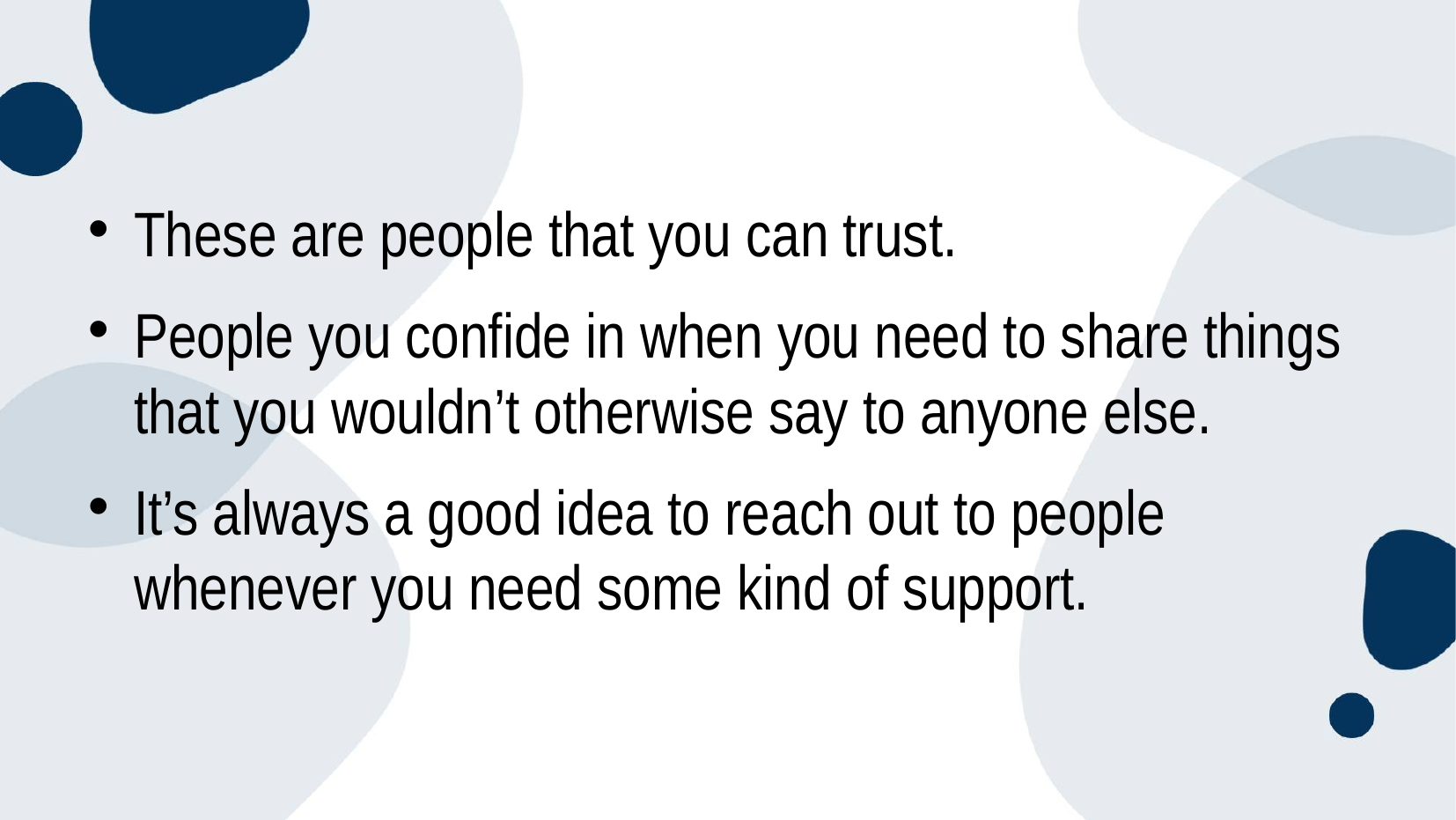

#
These are people that you can trust.
People you confide in when you need to share things that you wouldn’t otherwise say to anyone else.
It’s always a good idea to reach out to people whenever you need some kind of support.